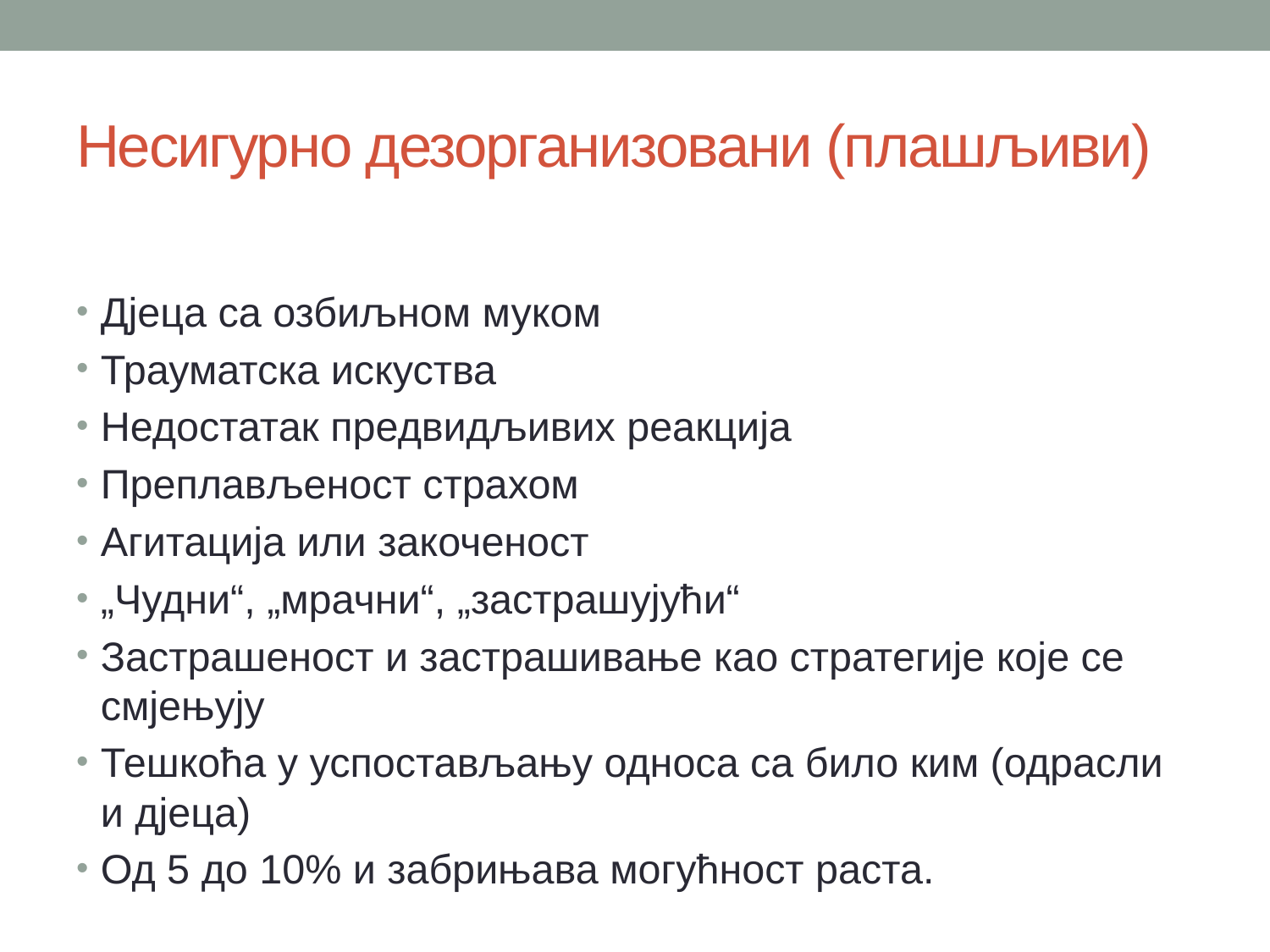

# Несигурно дезорганизовани (плашљиви)

Дјеца са озбиљном муком
Трауматска искуства
Недостатак предвидљивих реакција
Преплављеност страхом
Агитација или закоченост
„Чудни“, „мрачни“, „застрашујући“
Застрашеност и застрашивање као стратегије које се смјењују
Тешкоћа у успостављању односа са било ким (одрасли и дјеца)
Од 5 до 10% и забрињава могућност раста.